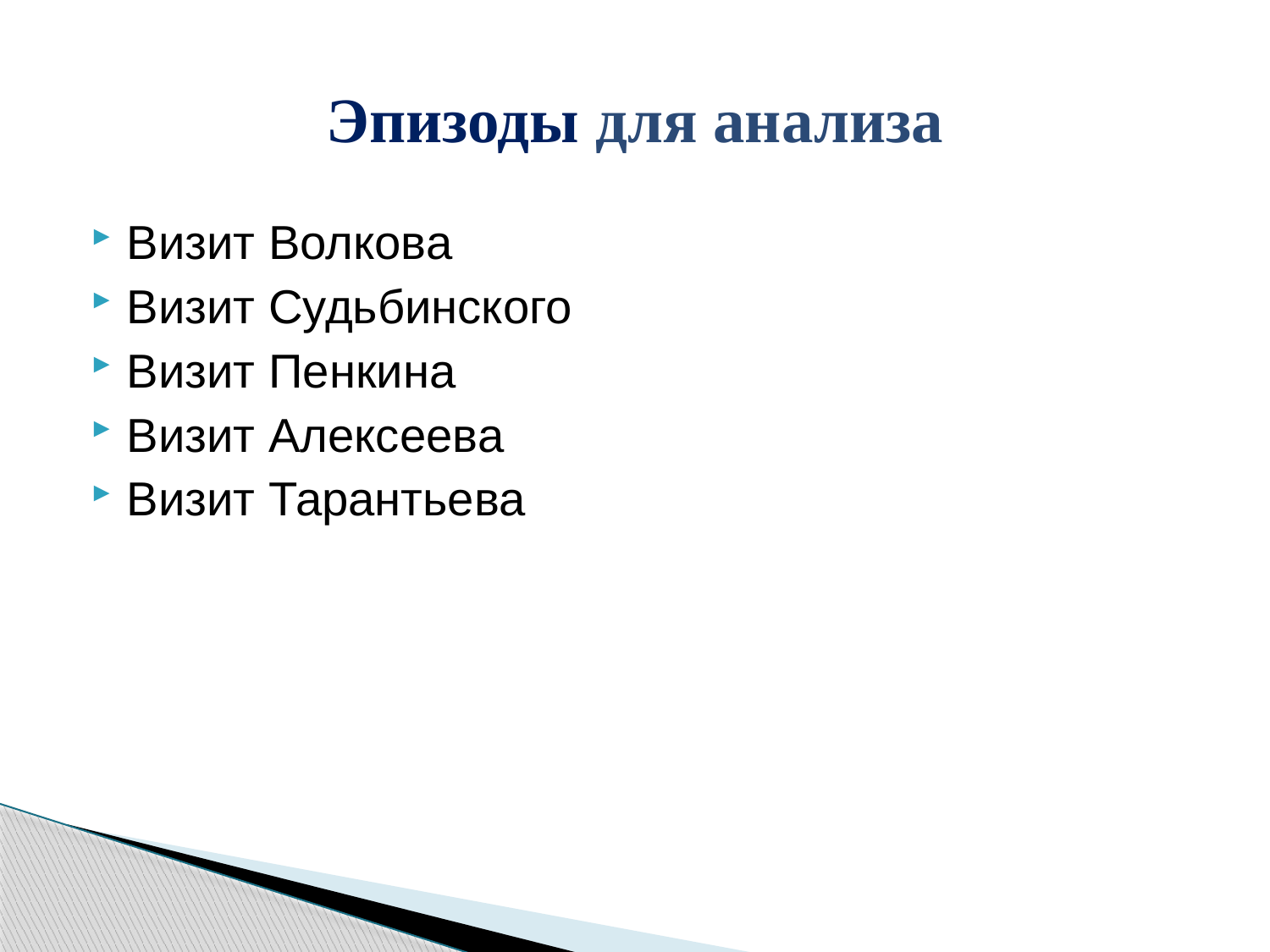

# Эпизоды для анализа
Визит Волкова
Визит Судьбинского
Визит Пенкина
Визит Алексеева
Визит Тарантьева